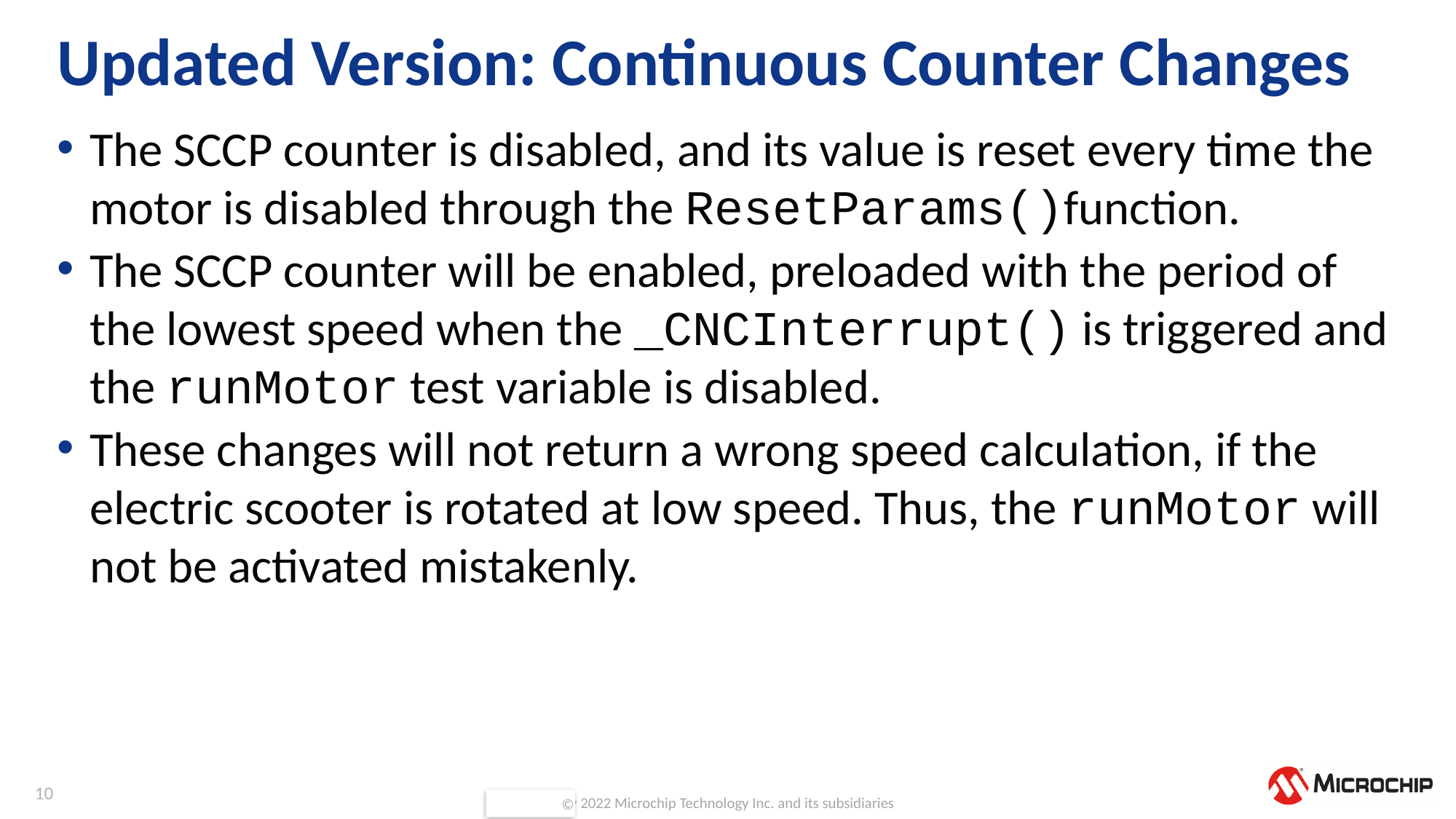

# Updated Version: Continuous Counter Changes
The SCCP counter is disabled, and its value is reset every time the motor is disabled through the ResetParams()function.
The SCCP counter will be enabled, preloaded with the period of the lowest speed when the _CNCInterrupt() is triggered and the runMotor test variable is disabled.
These changes will not return a wrong speed calculation, if the electric scooter is rotated at low speed. Thus, the runMotor will not be activated mistakenly.
10